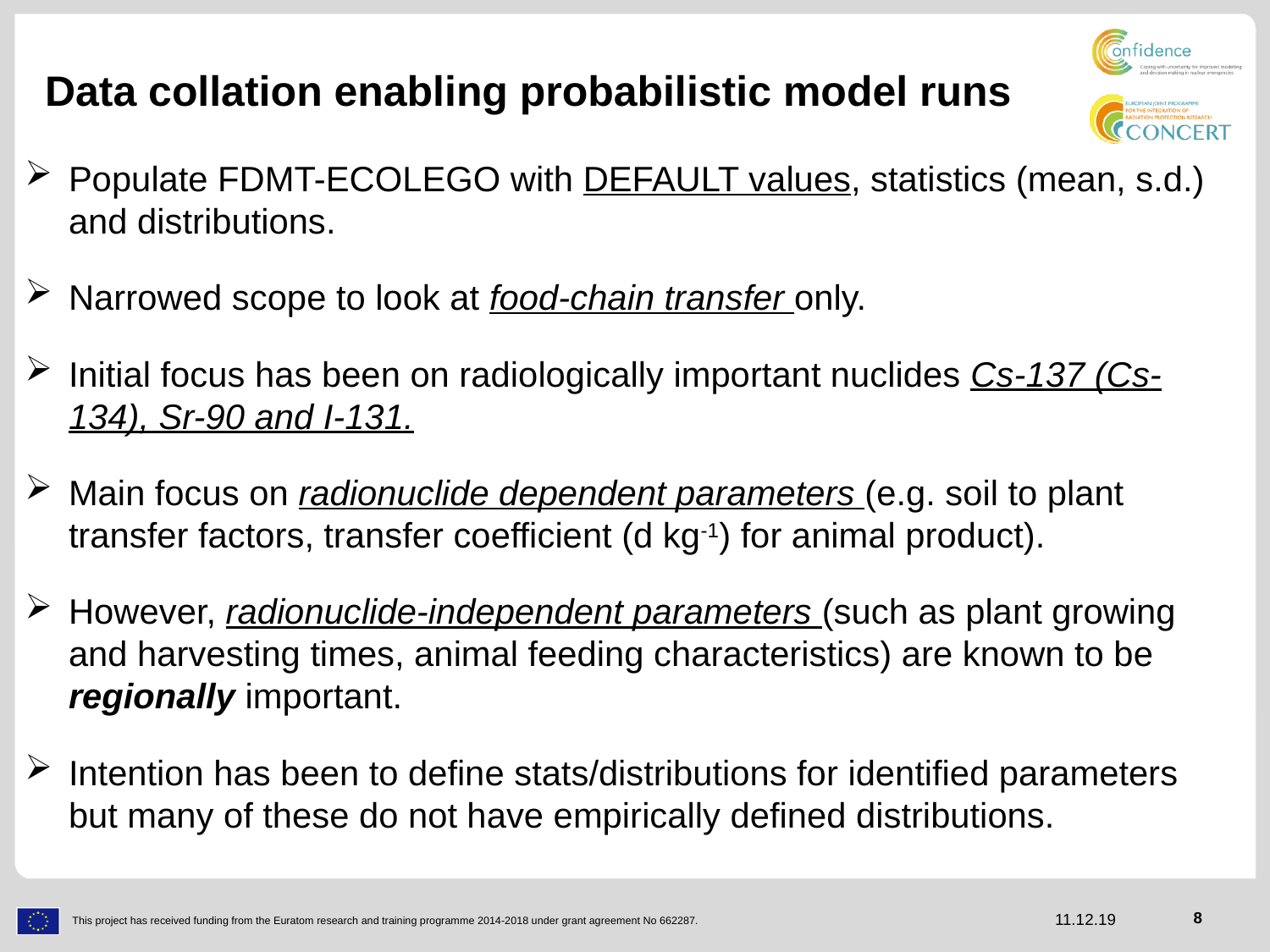

# Data collation enabling probabilistic model runs
Populate FDMT-ECOLEGO with DEFAULT values, statistics (mean, s.d.) and distributions.

Narrowed scope to look at food-chain transfer only.

Initial focus has been on radiologically important nuclides Cs-137 (Cs-134), Sr-90 and I-131.

Main focus on radionuclide dependent parameters (e.g. soil to plant transfer factors, transfer coefficient (d kg-1) for animal product).

However, radionuclide-independent parameters (such as plant growing and harvesting times, animal feeding characteristics) are known to be regionally important.

Intention has been to define stats/distributions for identified parameters  but many of these do not have empirically defined distributions.